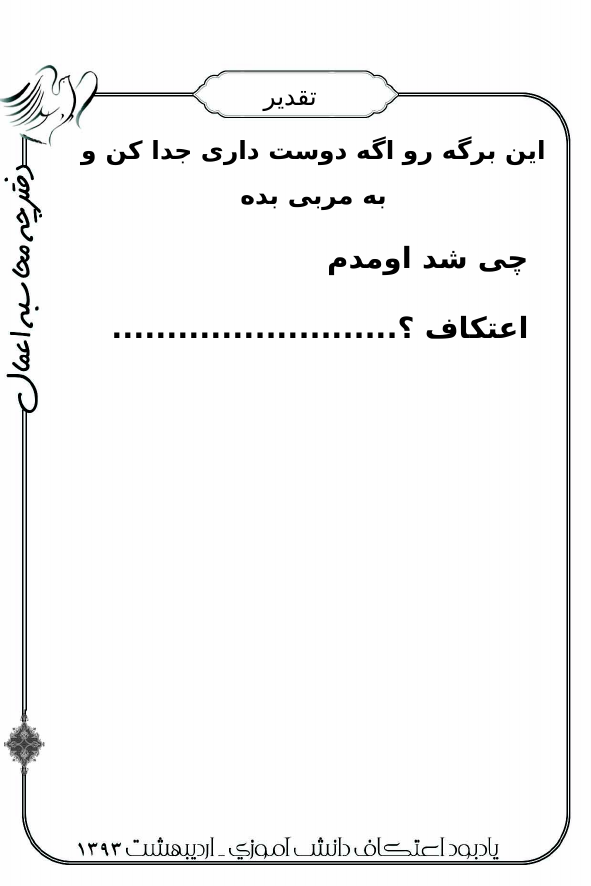

# تقدیر
این برگه رو اگه دوست داری جدا کن و به مربی بده
چی شد اومدم اعتکاف ؟..........................